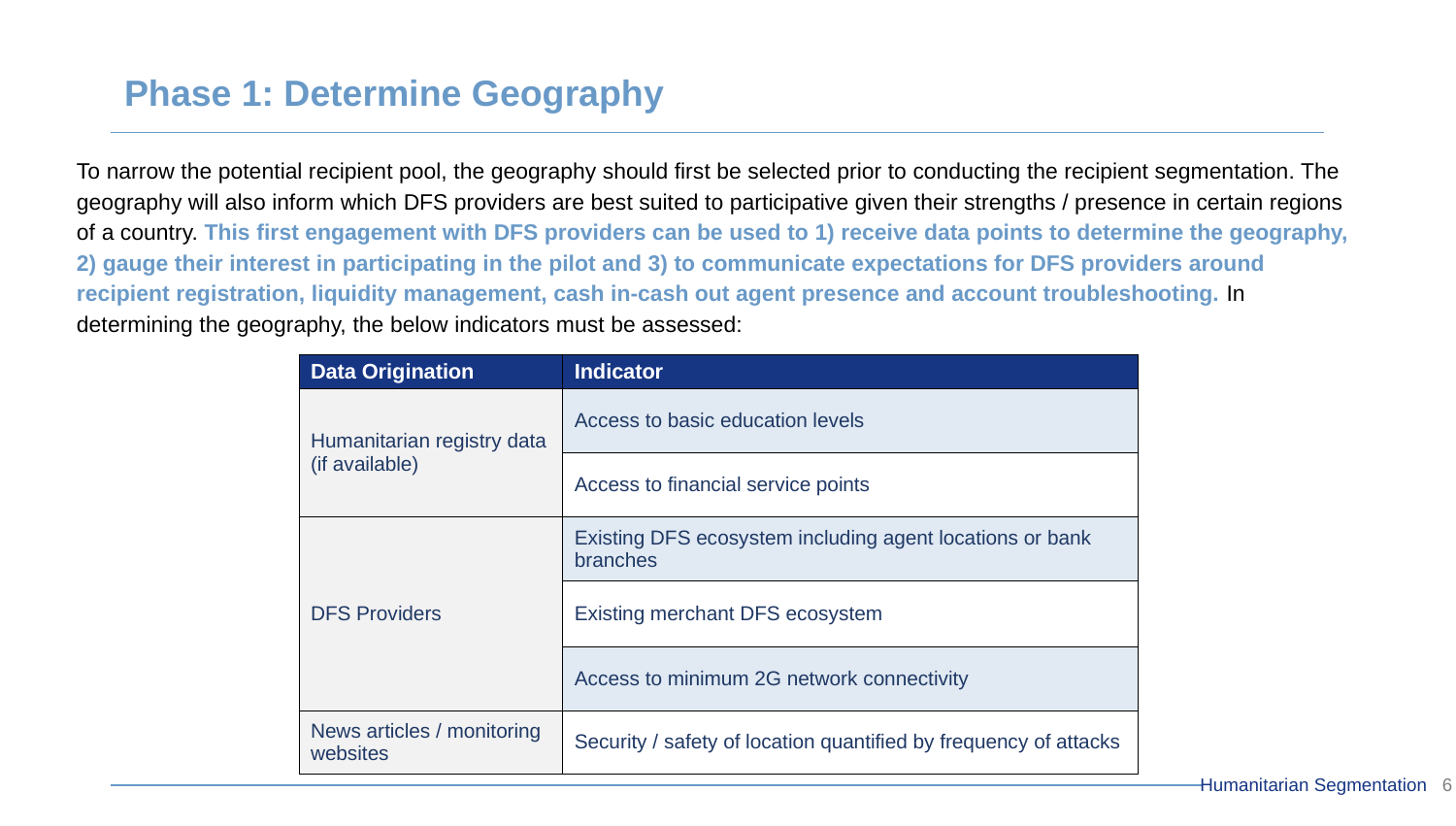

# Phase 1: Determine Geography
To narrow the potential recipient pool, the geography should first be selected prior to conducting the recipient segmentation. The geography will also inform which DFS providers are best suited to participative given their strengths / presence in certain regions of a country. This first engagement with DFS providers can be used to 1) receive data points to determine the geography, 2) gauge their interest in participating in the pilot and 3) to communicate expectations for DFS providers around recipient registration, liquidity management, cash in-cash out agent presence and account troubleshooting. In determining the geography, the below indicators must be assessed:
| Data Origination | Indicator |
| --- | --- |
| Humanitarian registry data (if available) | Access to basic education levels |
|  | Access to financial service points |
| DFS Providers | Existing DFS ecosystem including agent locations or bank branches |
|  | Existing merchant DFS ecosystem |
|  | Access to minimum 2G network connectivity |
| News articles / monitoring websites | Security / safety of location quantified by frequency of attacks |
Humanitarian Segmentation   6